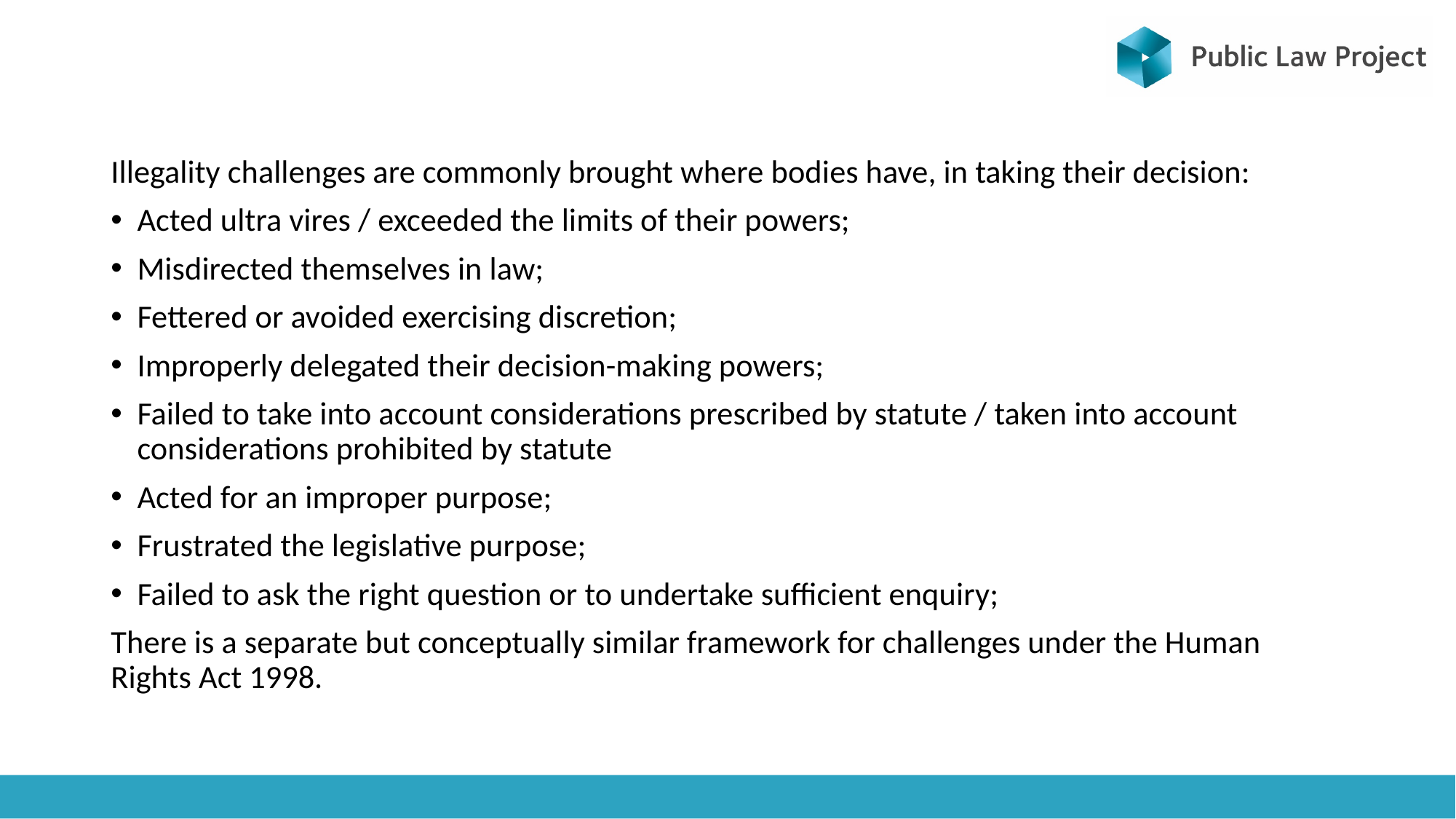

Illegality challenges are commonly brought where bodies have, in taking their decision:
Acted ultra vires / exceeded the limits of their powers;
Misdirected themselves in law;
Fettered or avoided exercising discretion;
Improperly delegated their decision-making powers;
Failed to take into account considerations prescribed by statute / taken into account considerations prohibited by statute
Acted for an improper purpose;
Frustrated the legislative purpose;
Failed to ask the right question or to undertake sufficient enquiry;
There is a separate but conceptually similar framework for challenges under the Human Rights Act 1998.